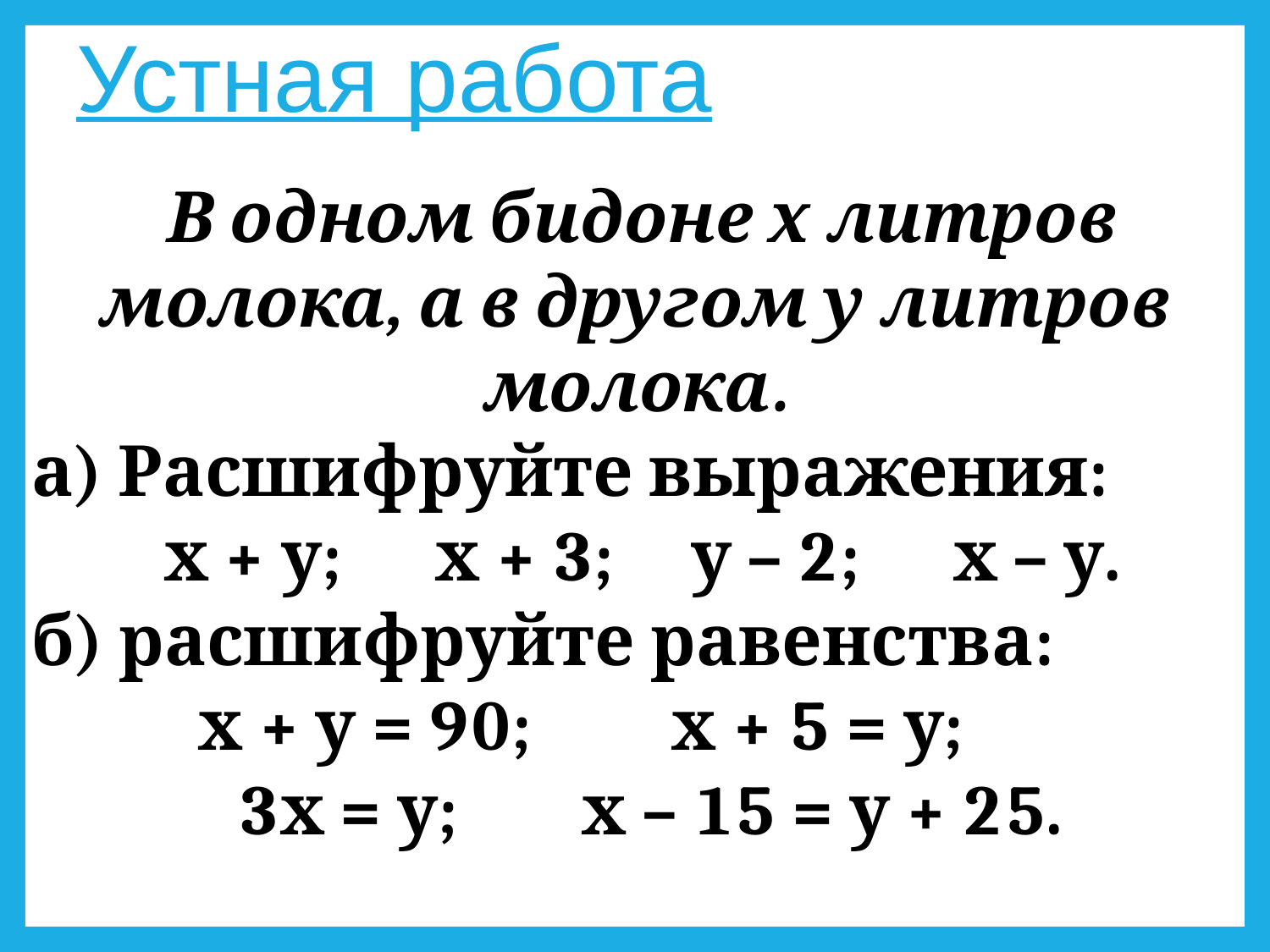

# Устная работа
 В одном бидоне х литров молока, а в другом у литров молока.
а) Расшифруйте выражения:
 х + у;      х + 3;     у – 2;      х – у.
б) расшифруйте равенства:
 х + у = 90;         х + 5 = у;
  3х = у;        х – 15 = у + 25.